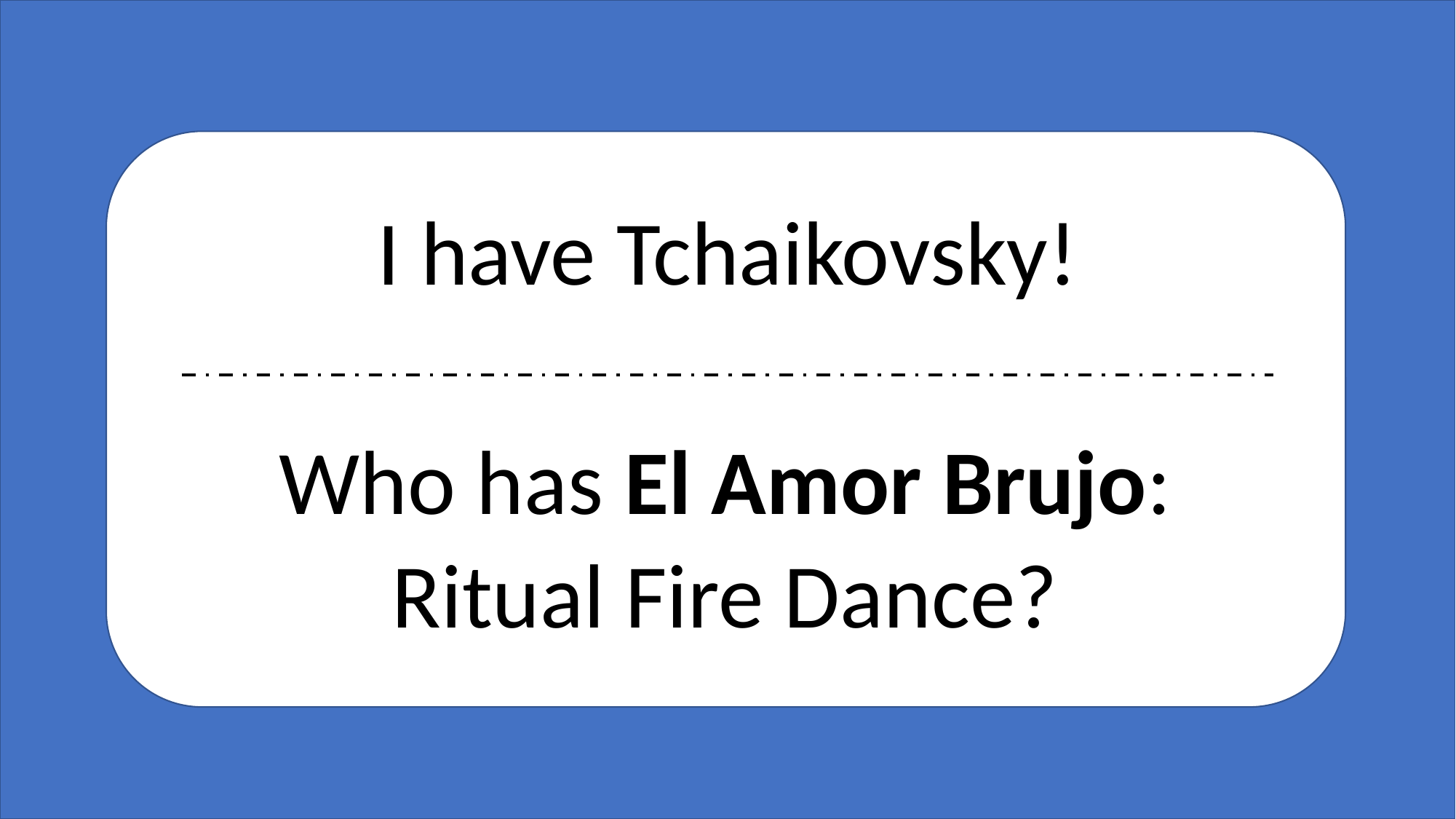

# I have Tchaikovsky!
Who has El Amor Brujo:
Ritual Fire Dance?